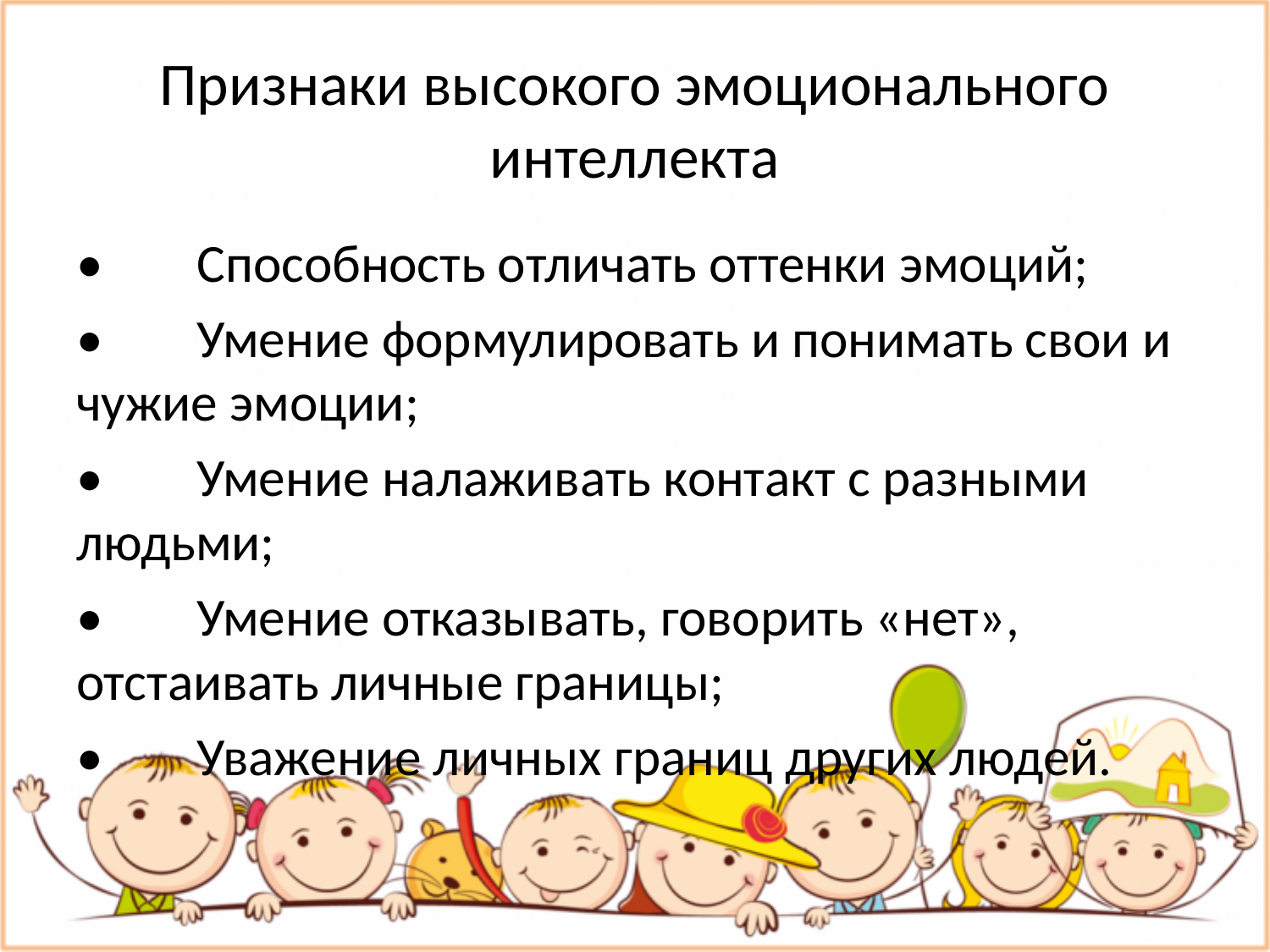

# Признаки высокого эмоционального интеллекта
•	Способность отличать оттенки эмоций;
•	Умение формулировать и понимать свои и чужие эмоции;
•	Умение налаживать контакт с разными людьми;
•	Умение отказывать, говорить «нет», отстаивать личные границы;
•	Уважение личных границ других людей.